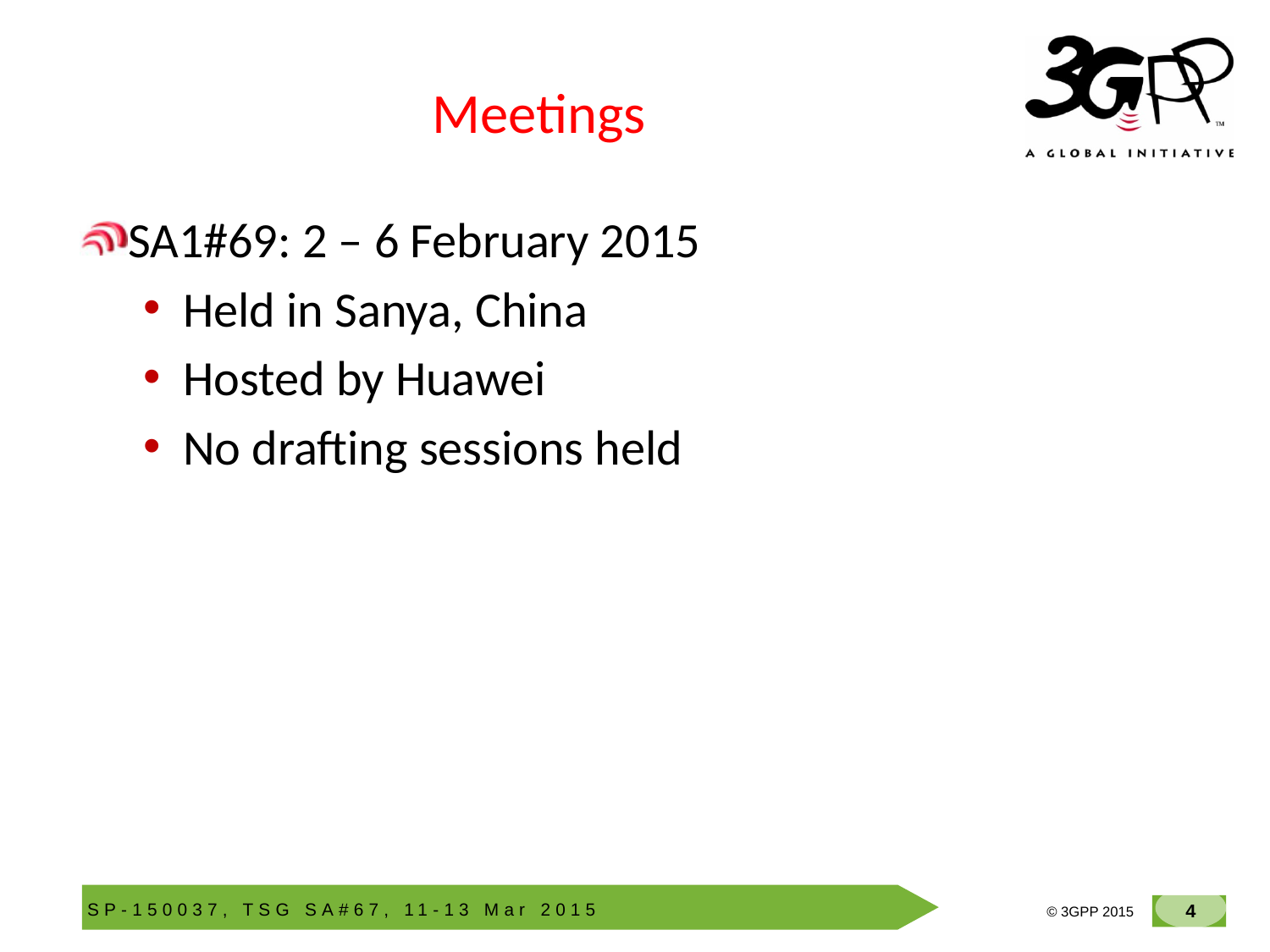

# Meetings
SA1#69: 2 – 6 February 2015
Held in Sanya, China
Hosted by Huawei
No drafting sessions held